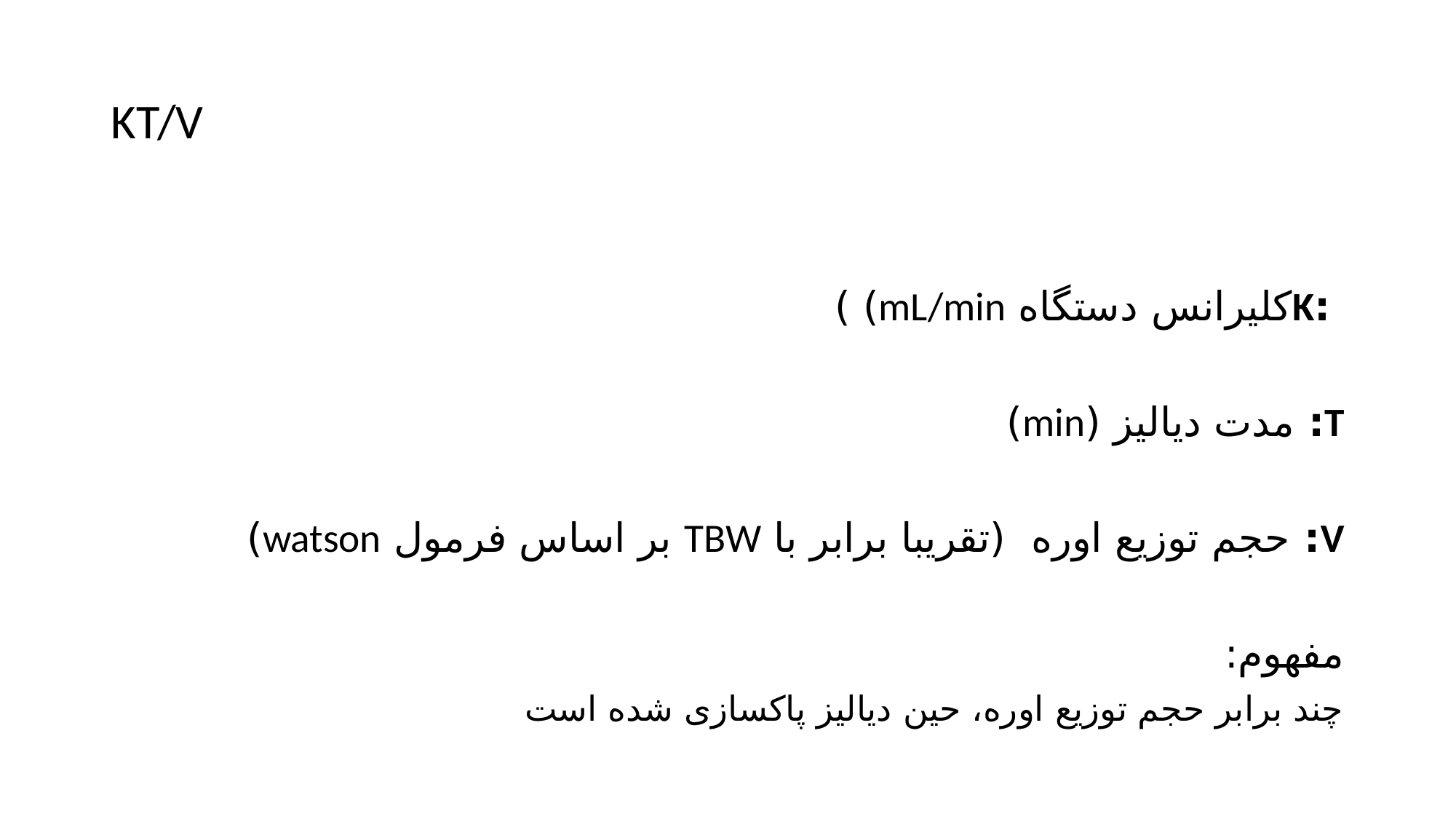

# KT/V

 :Kکلیرانس دستگاه mL/min) )

T: مدت دیالیز (min)

V: حجم توزیع اوره  (تقریبا برابر با TBW بر اساس فرمول watson)

مفهوم:
چند برابر حجم توزیع اوره، حین دیالیز پاکسازی شده است